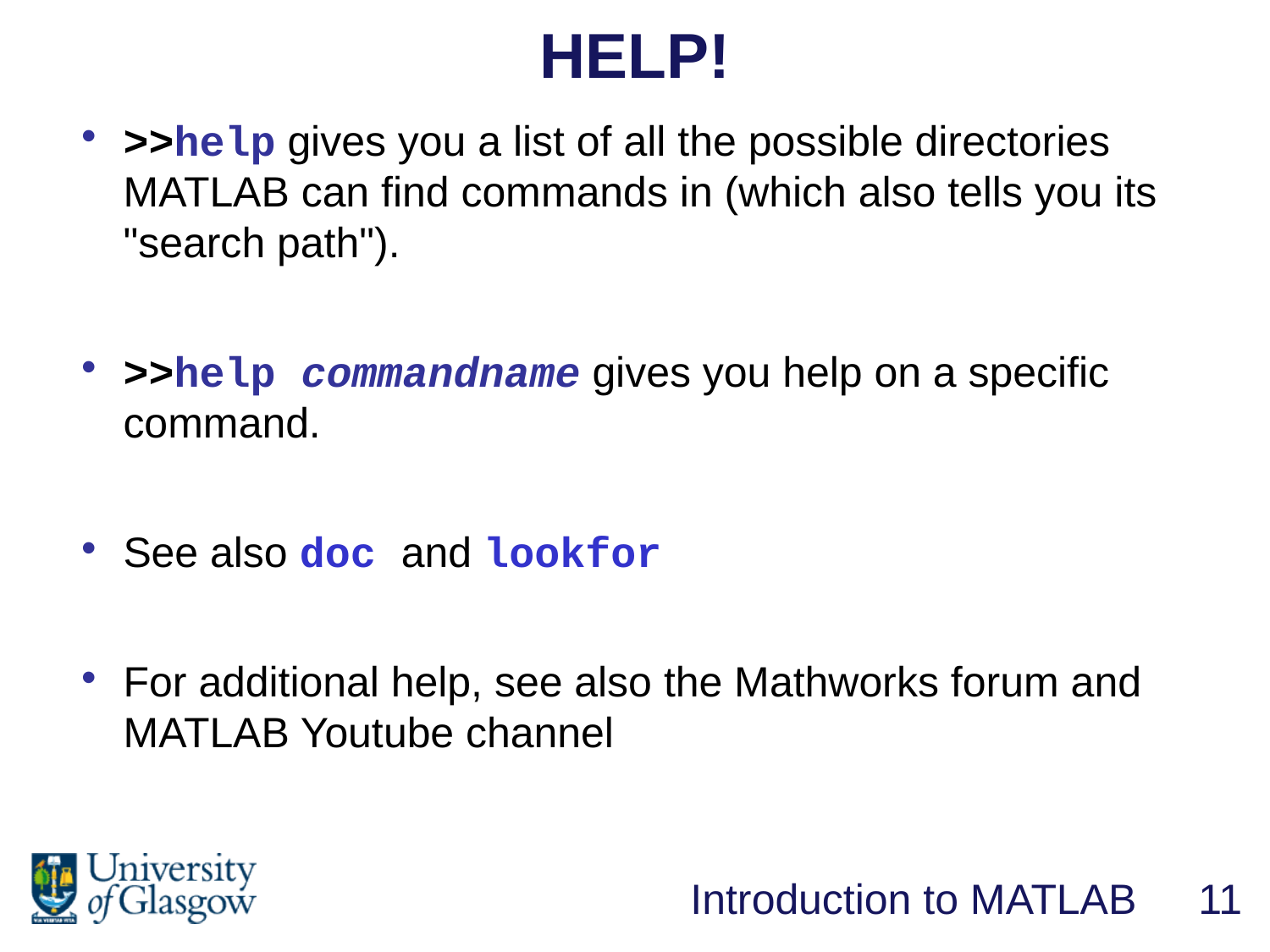

HELP!
>>help gives you a list of all the possible directories MATLAB can find commands in (which also tells you its "search path").

>>help commandname gives you help on a specific command.

See also doc and lookfor

For additional help, see also the Mathworks forum and MATLAB Youtube channel